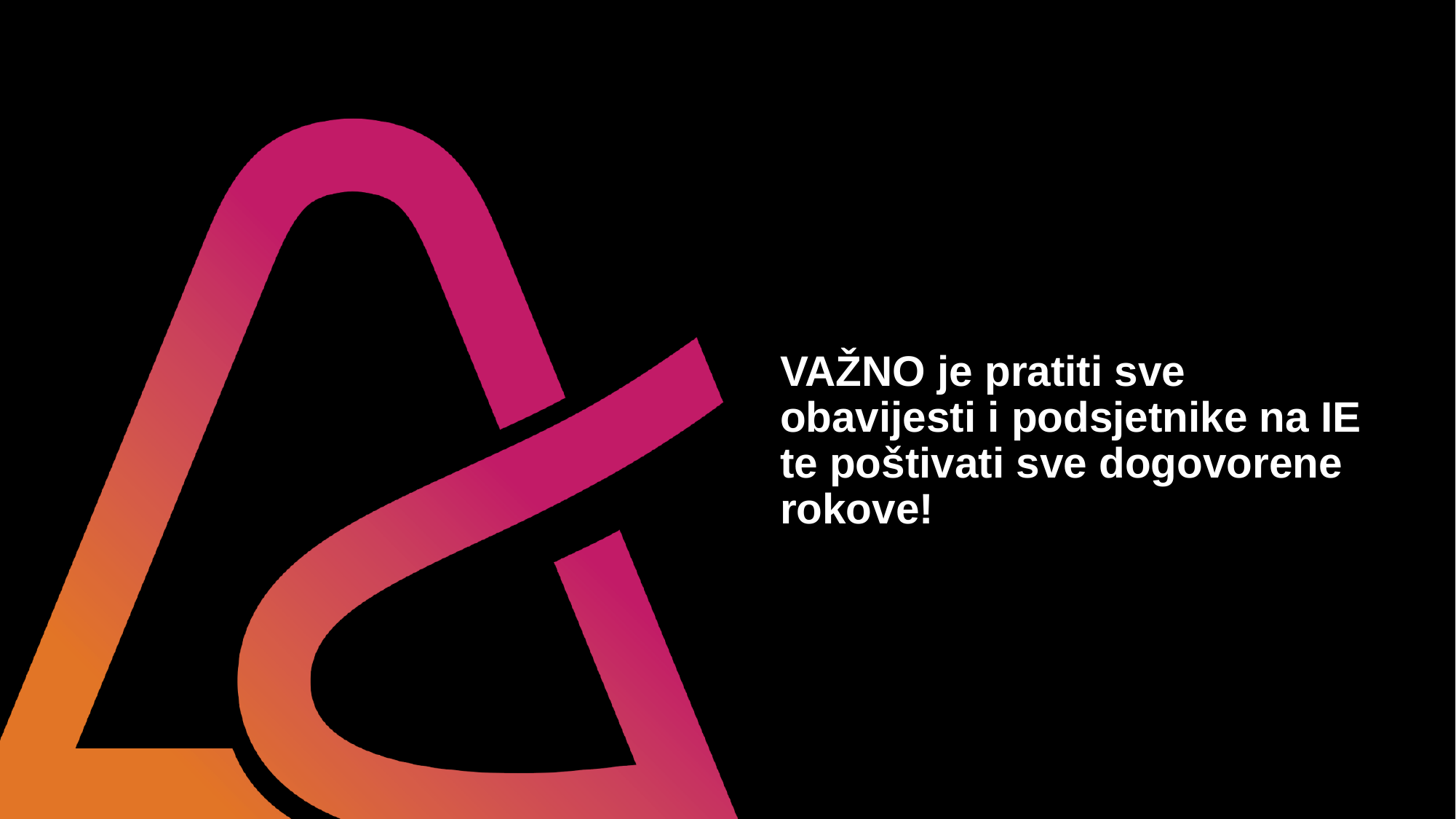

# VAŽNO je pratiti sve obavijesti i podsjetnike na IE te poštivati sve dogovorene rokove!